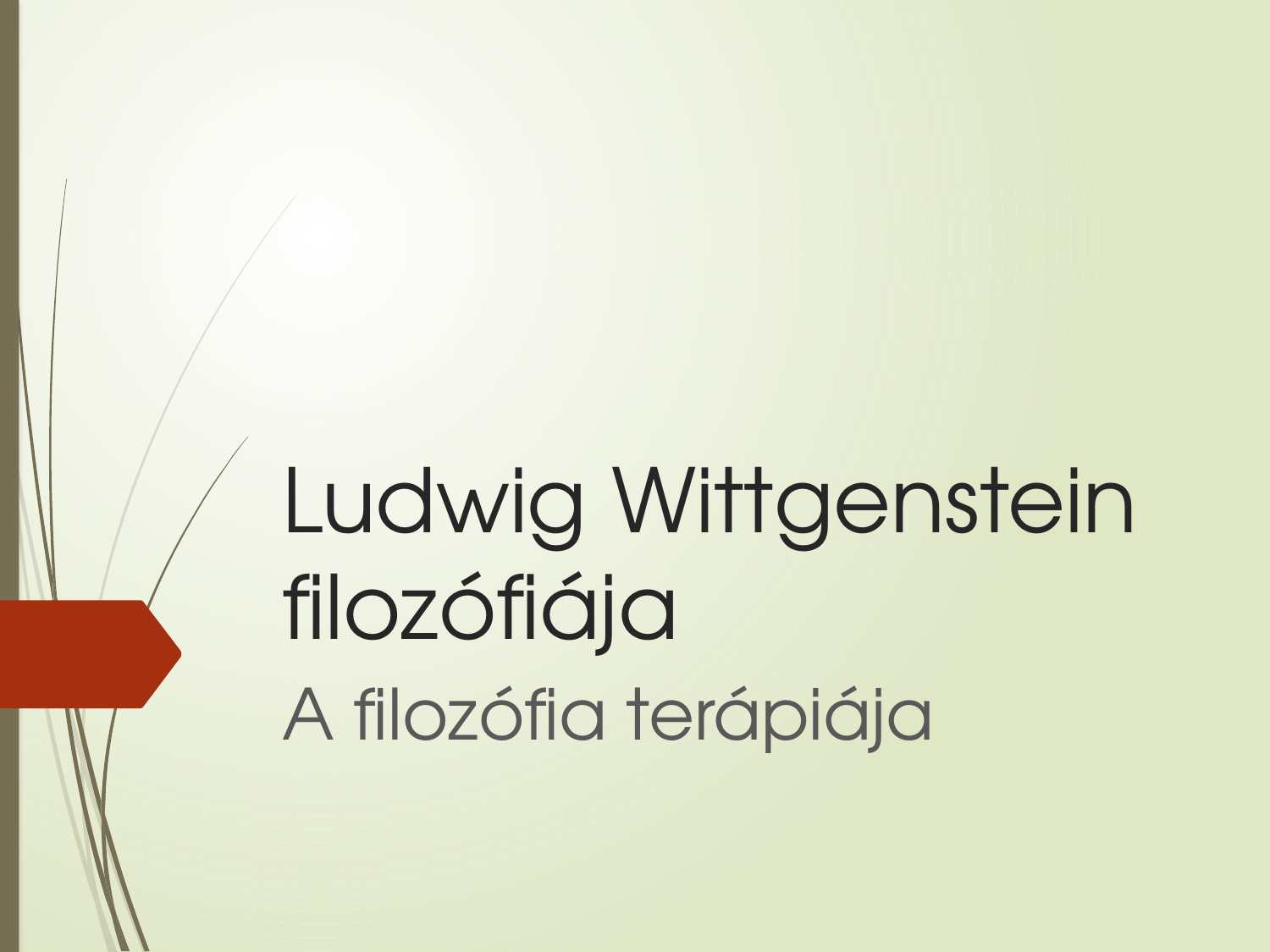

# Ludwig Wittgenstein filozófiája
A filozófia terápiája